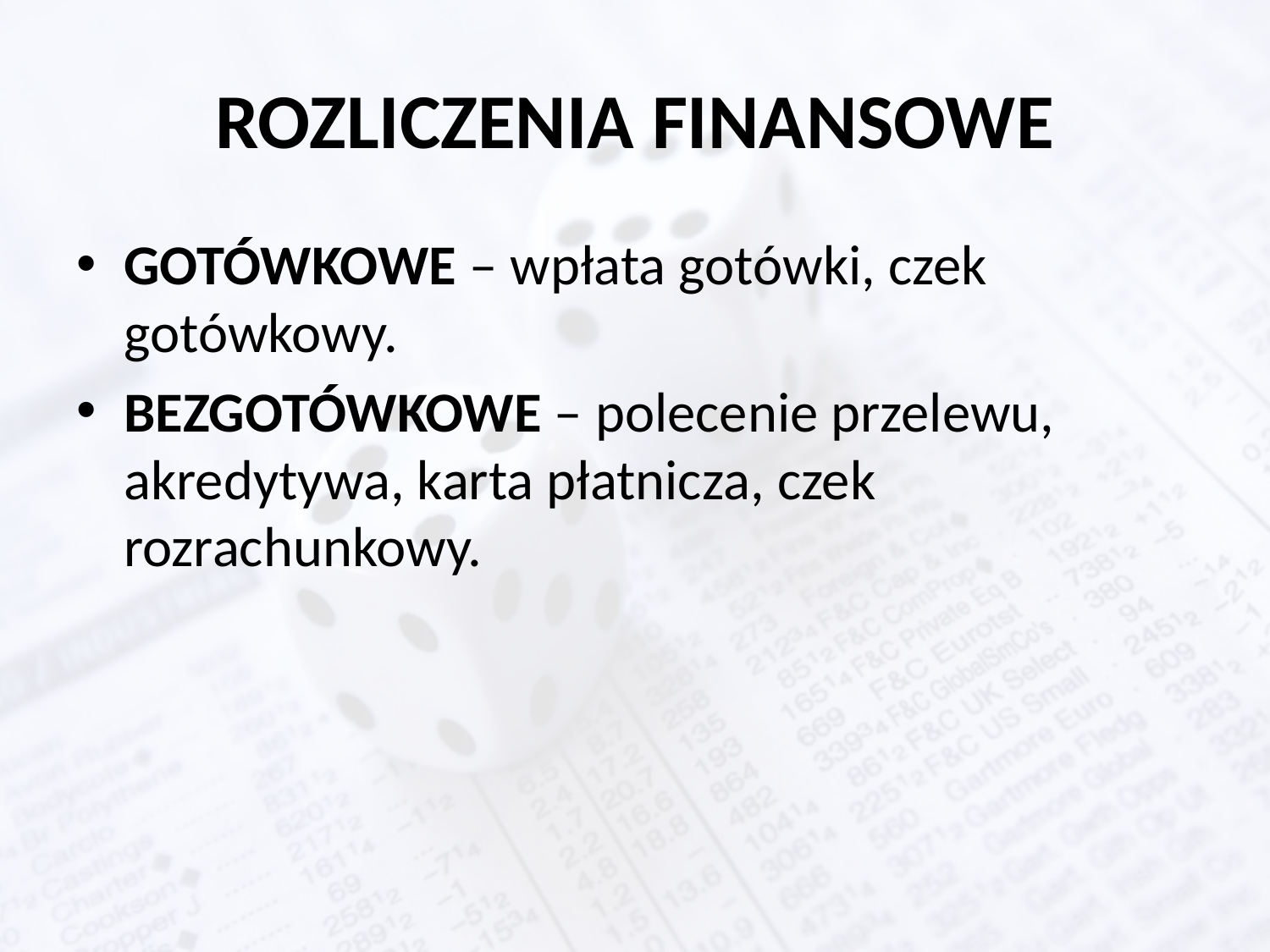

# ROZLICZENIA FINANSOWE
GOTÓWKOWE – wpłata gotówki, czek gotówkowy.
BEZGOTÓWKOWE – polecenie przelewu, akredytywa, karta płatnicza, czek rozrachunkowy.